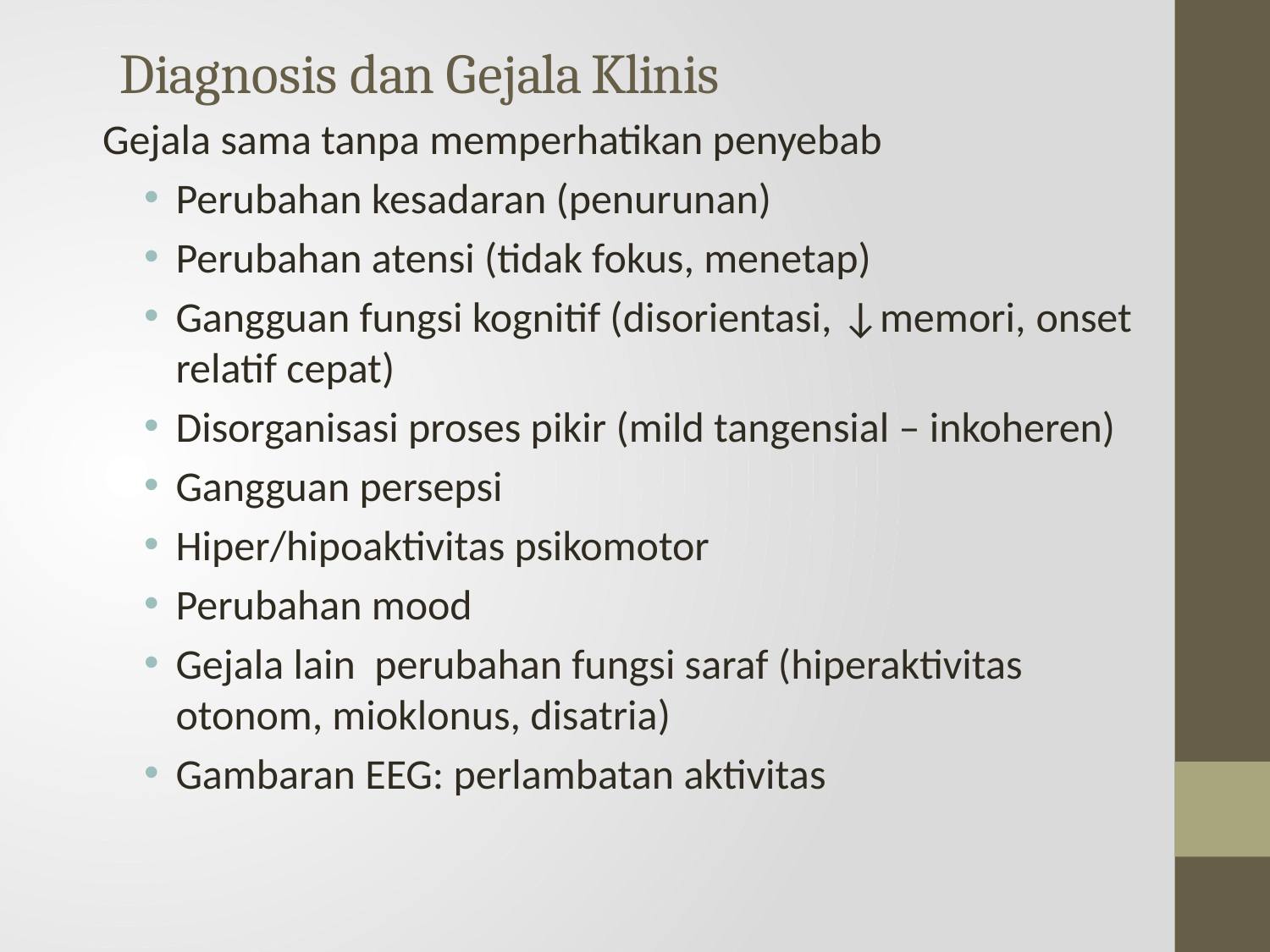

# Diagnosis dan Gejala Klinis
Gejala sama tanpa memperhatikan penyebab
Perubahan kesadaran (penurunan)
Perubahan atensi (tidak fokus, menetap)
Gangguan fungsi kognitif (disorientasi, ↓memori, onset relatif cepat)
Disorganisasi proses pikir (mild tangensial – inkoheren)
Gangguan persepsi
Hiper/hipoaktivitas psikomotor
Perubahan mood
Gejala lain  perubahan fungsi saraf (hiperaktivitas otonom, mioklonus, disatria)
Gambaran EEG: perlambatan aktivitas